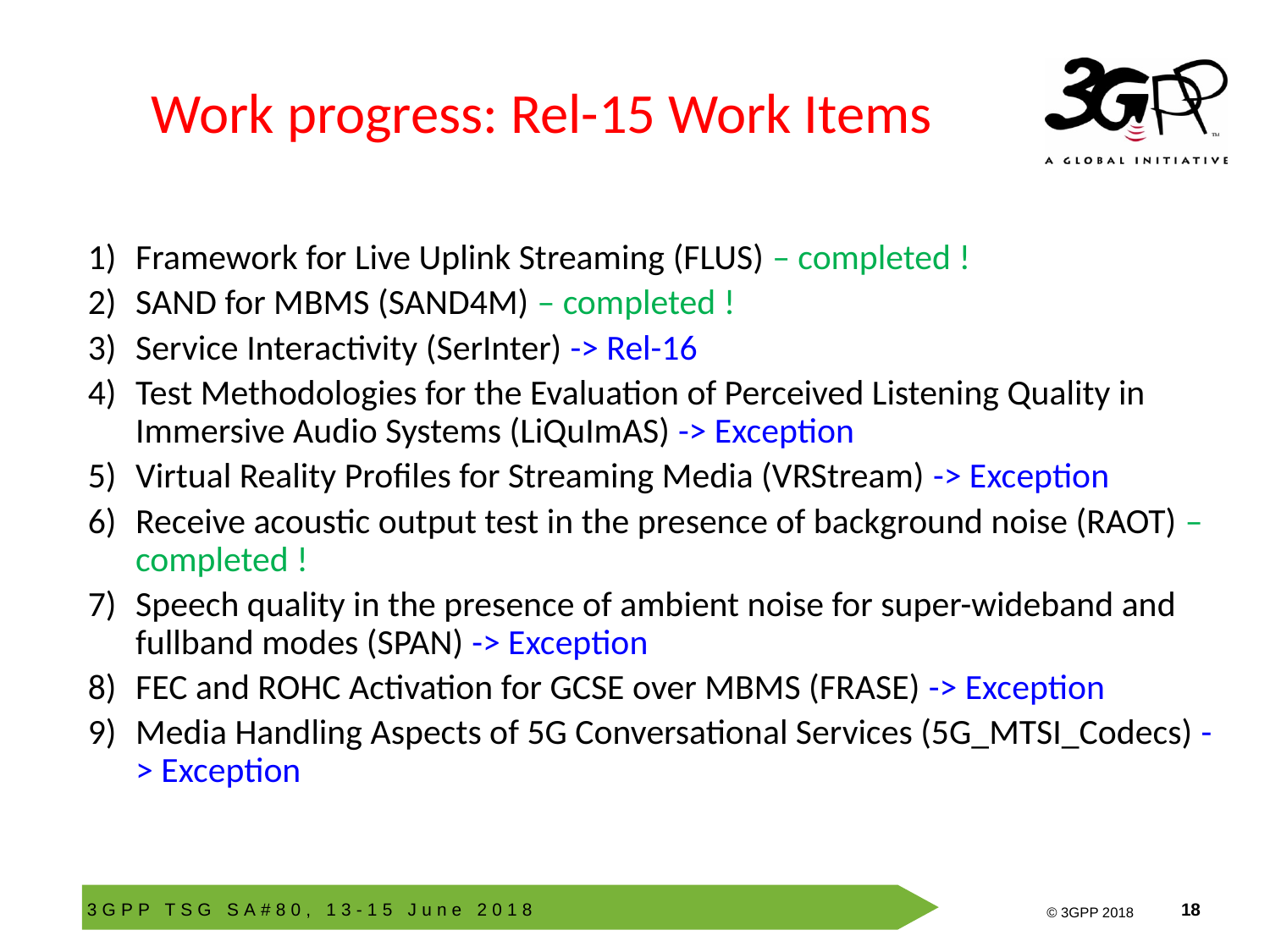

# Work progress: Rel-15 Work Items
Framework for Live Uplink Streaming (FLUS) – completed !
SAND for MBMS (SAND4M) – completed !
Service Interactivity (SerInter) -> Rel-16
Test Methodologies for the Evaluation of Perceived Listening Quality in Immersive Audio Systems (LiQuImAS) -> Exception
Virtual Reality Profiles for Streaming Media (VRStream) -> Exception
Receive acoustic output test in the presence of background noise (RAOT) – completed !
Speech quality in the presence of ambient noise for super-wideband and fullband modes (SPAN) -> Exception
FEC and ROHC Activation for GCSE over MBMS (FRASE) -> Exception
Media Handling Aspects of 5G Conversational Services (5G_MTSI_Codecs) -> Exception